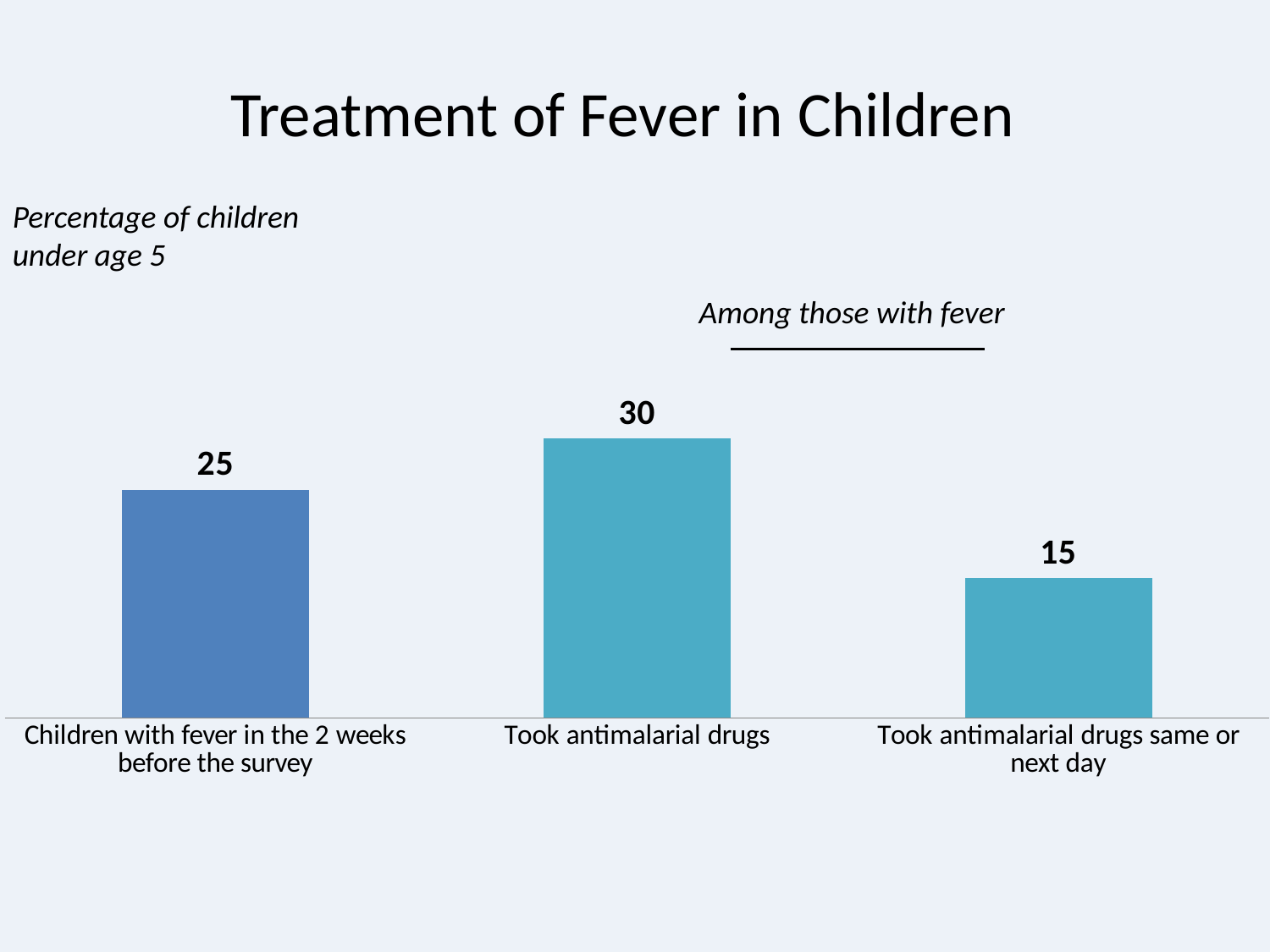

# Treatment of Fever in Children
Percentage of children under age 5

### Chart

| Category |  |
|---|---|
| Children with fever in the 2 weeks before the survey | 24.6 |
| Took antimalarial drugs | 30.1 |
| Took antimalarial drugs same or next day | 15.1 |
Among those with fever